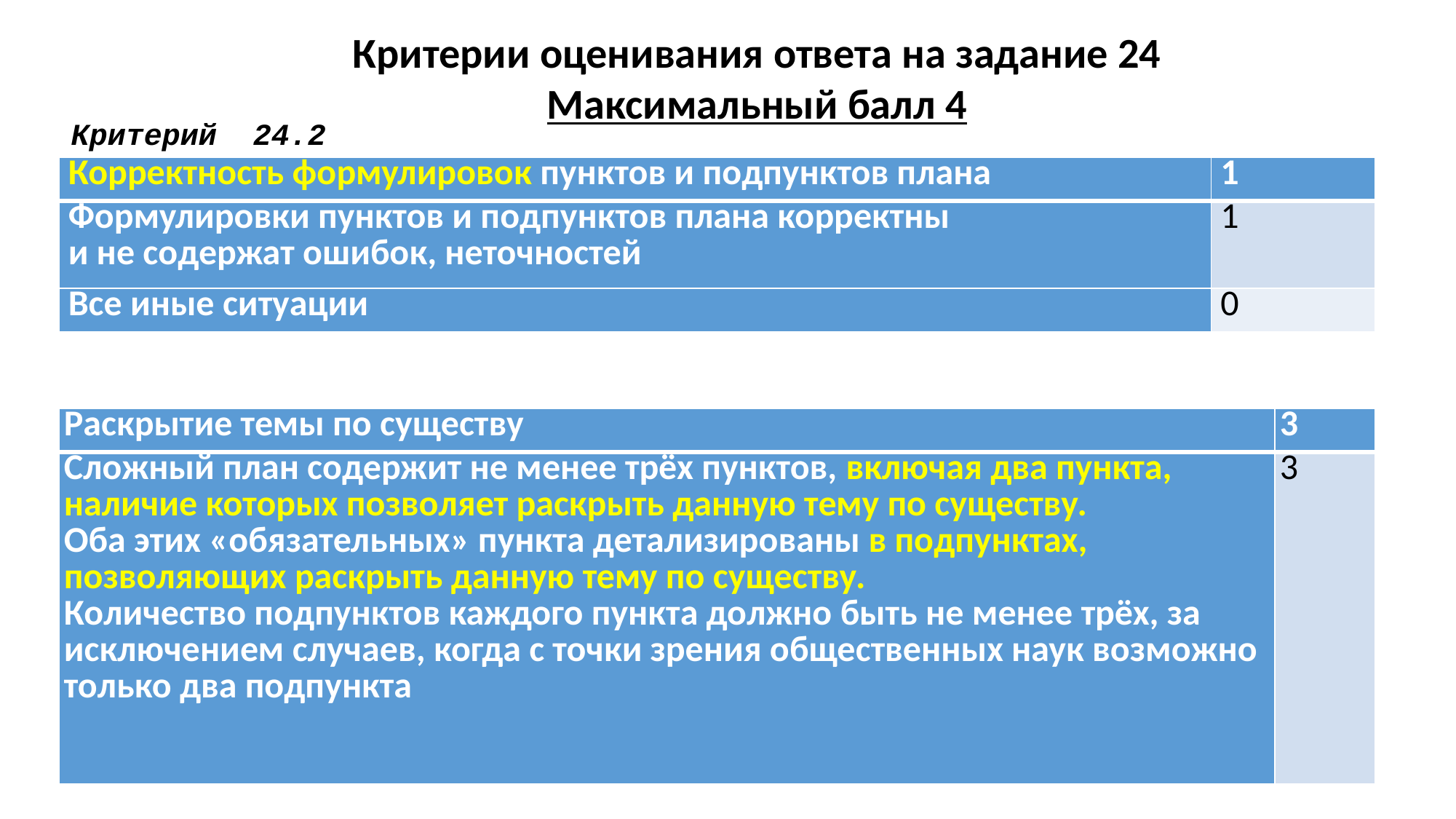

Критерии оценивания ответа на задание 24
Максимальный балл 4
Критерий  24.2
| Корректность формулировок пунктов и подпунктов плана | 1 |
| --- | --- |
| Формулировки пунктов и подпунктов плана корректны и не содержат ошибок, неточностей | 1 |
| Все иные ситуации | 0 |
| Раскрытие темы по существу | 3 |
| --- | --- |
| Сложный план содержит не менее трёх пунктов, включая два пункта, наличие которых позволяет раскрыть данную тему по существу. Оба этих «обязательных» пункта детализированы в подпунктах, позволяющих раскрыть данную тему по существу. Количество подпунктов каждого пункта должно быть не менее трёх, за исключением случаев, когда с точки зрения общественных наук возможно только два подпункта | 3 |